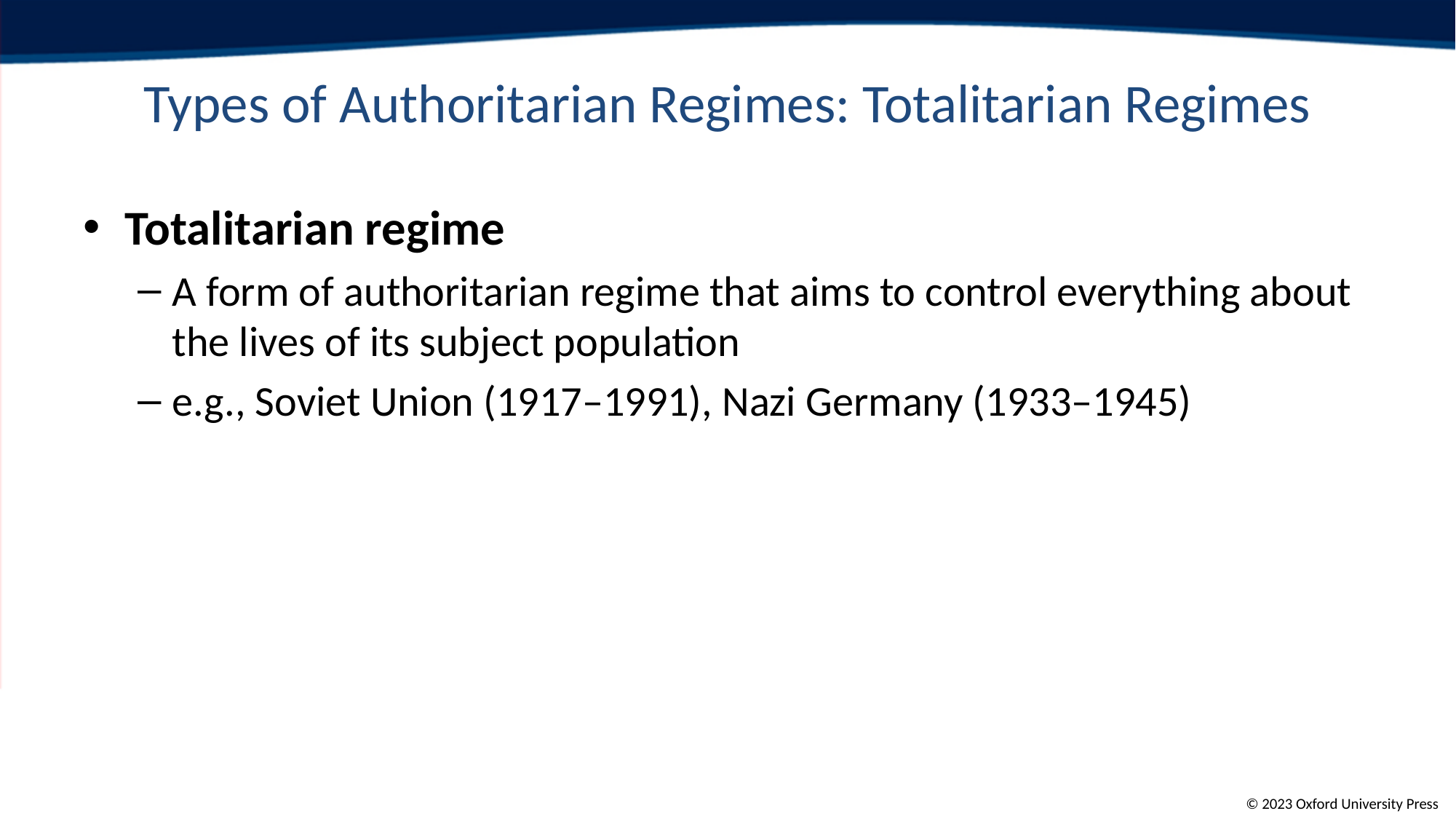

# Types of Authoritarian Regimes: Totalitarian Regimes
Totalitarian regime
A form of authoritarian regime that aims to control everything about the lives of its subject population
e.g., Soviet Union (1917–1991), Nazi Germany (1933–1945)